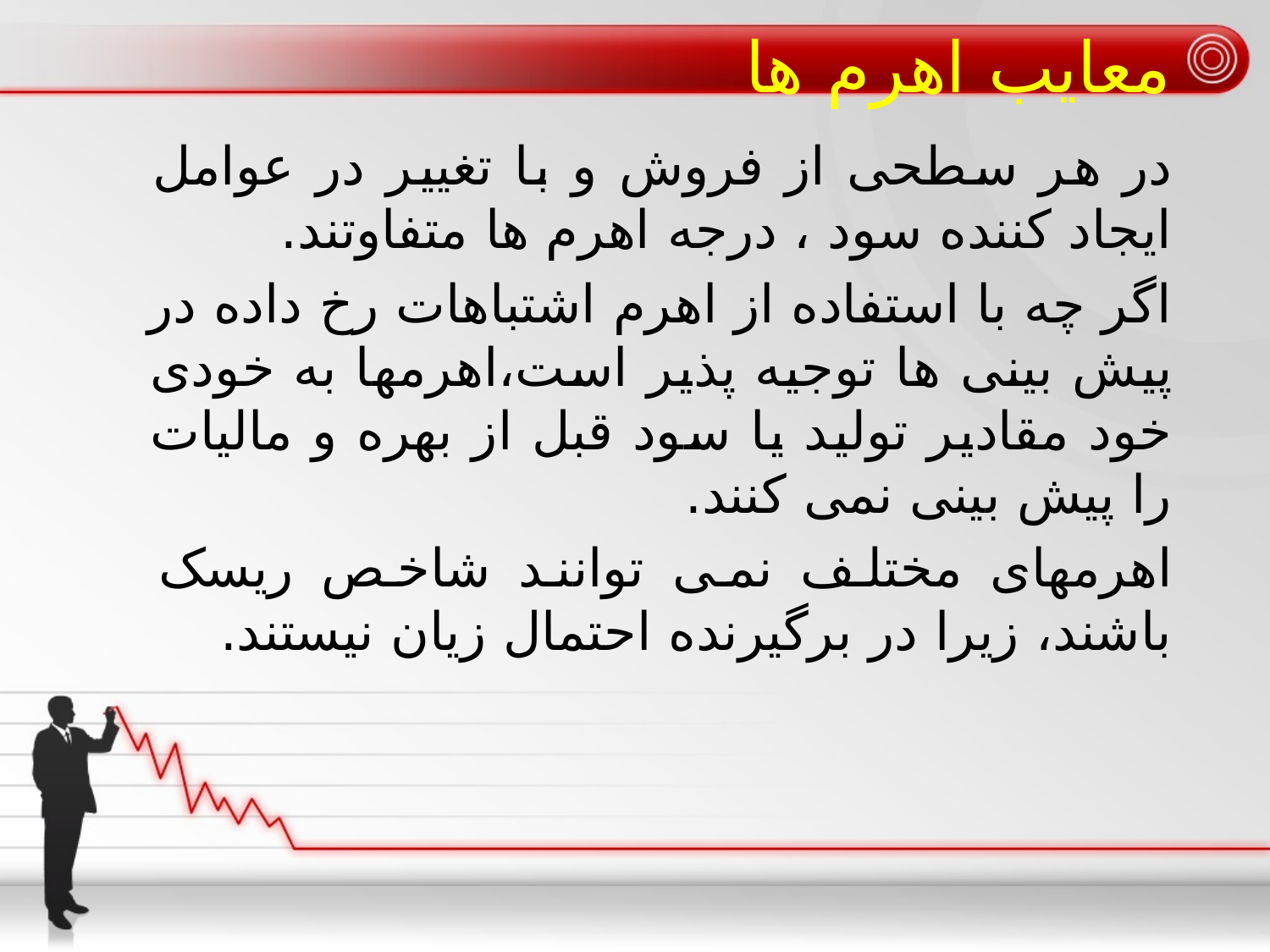

# معايب اهرم ها
در هر سطحی از فروش و با تغییر در عوامل ایجاد کننده سود ، درجه اهرم ها متفاوتند.
اگر چه با استفاده از اهرم اشتباهات رخ داده در پیش بینی ها توجیه پذیر است،اهرمها به خودی خود مقادیر تولید یا سود قبل از بهره و مالیات را پیش بینی نمی کنند.
اهرمهای مختلف نمی توانند شاخص ریسک باشند، زیرا در برگیرنده احتمال زیان نیستند.